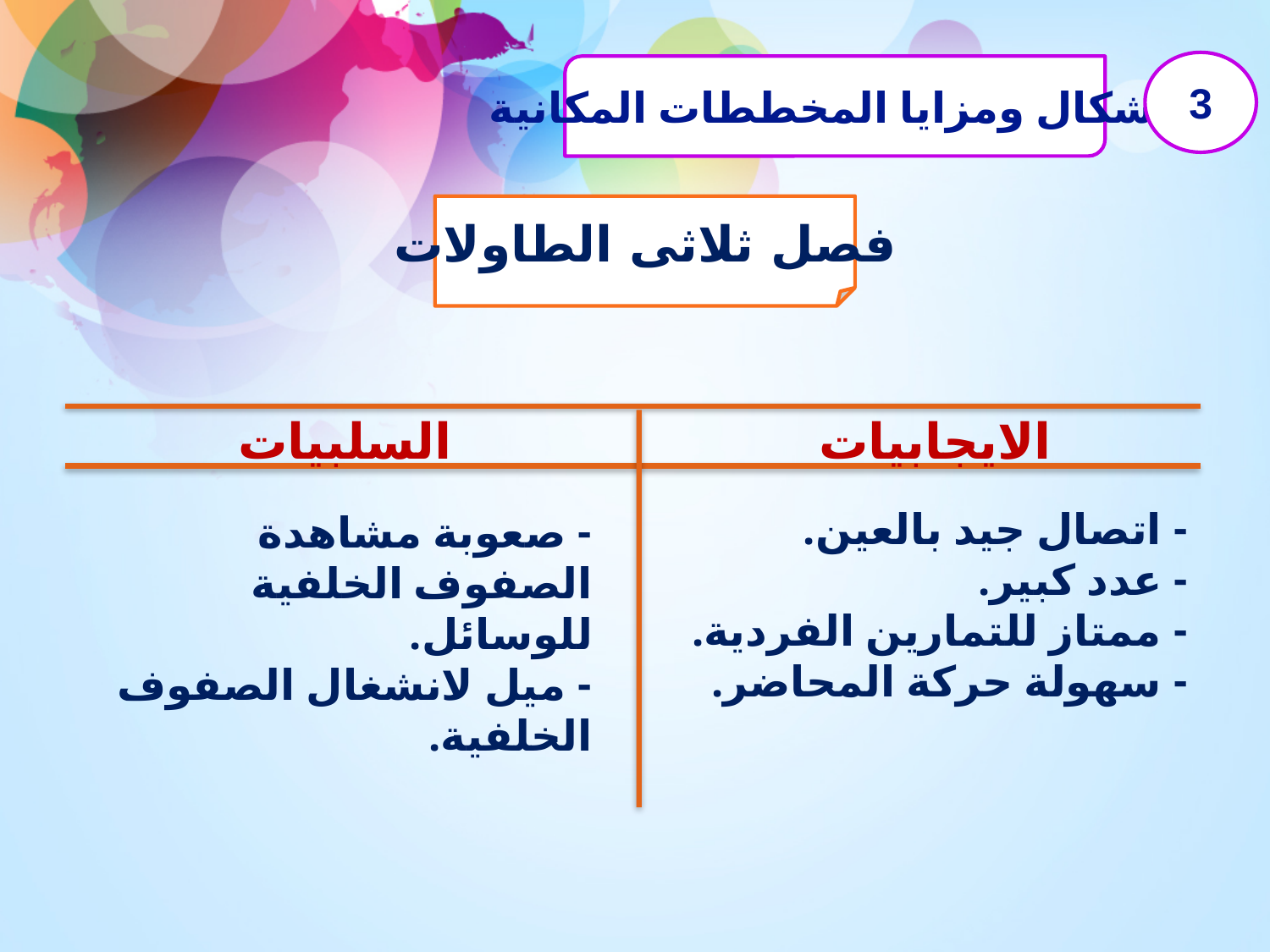

3
اشكال ومزايا المخططات المكانية
فصل ثلاثى الطاولات
السلبيات
الايجابيات
- اتصال جيد بالعين.
- عدد كبير.
- ممتاز للتمارين الفردية.
- سهولة حركة المحاضر.
- صعوبة مشاهدة الصفوف الخلفية للوسائل.
- ميل لانشغال الصفوف الخلفية.